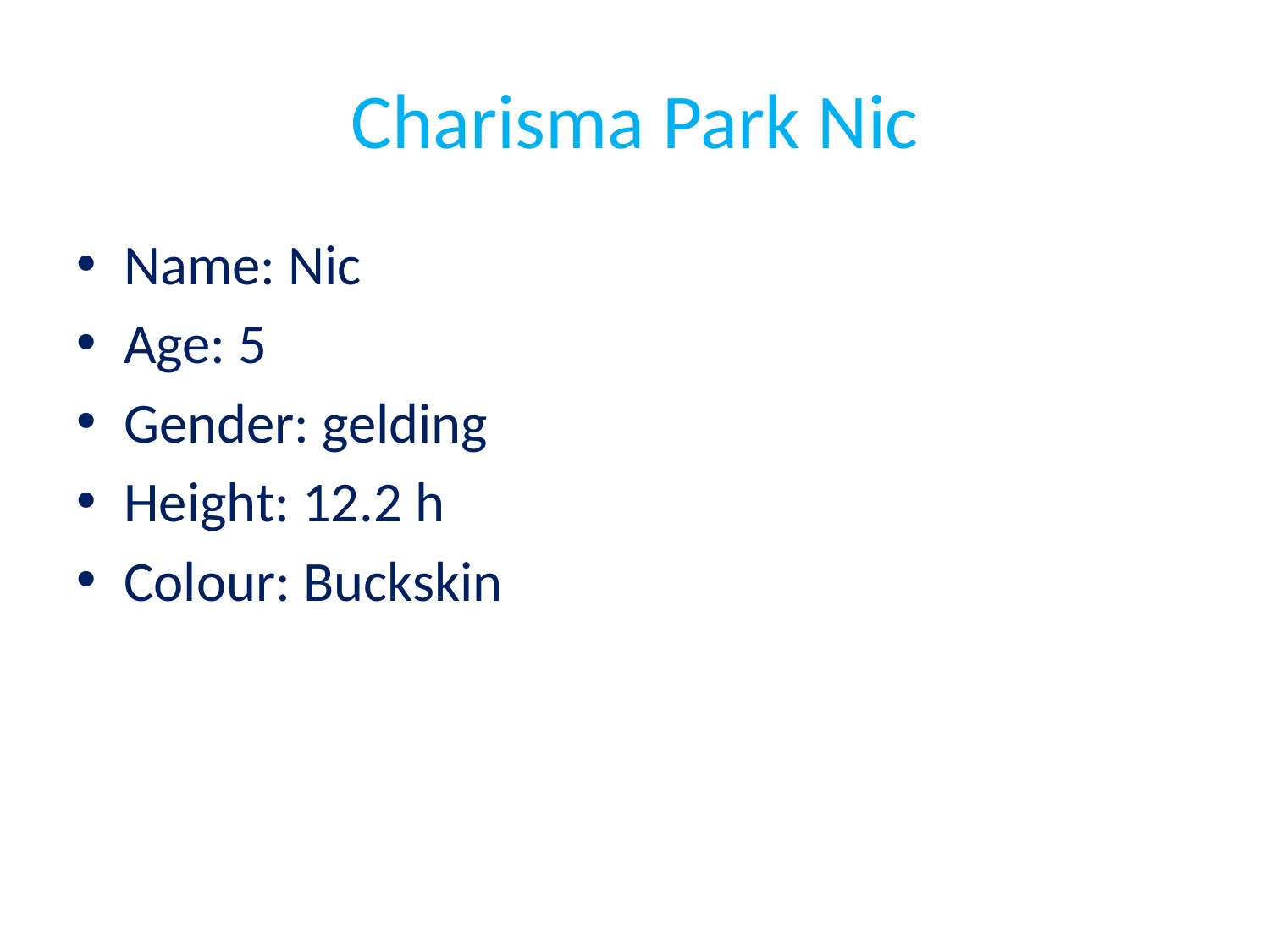

# Charisma Park Nic
Name: Nic
Age: 5
Gender: gelding
Height: 12.2 h
Colour: Buckskin